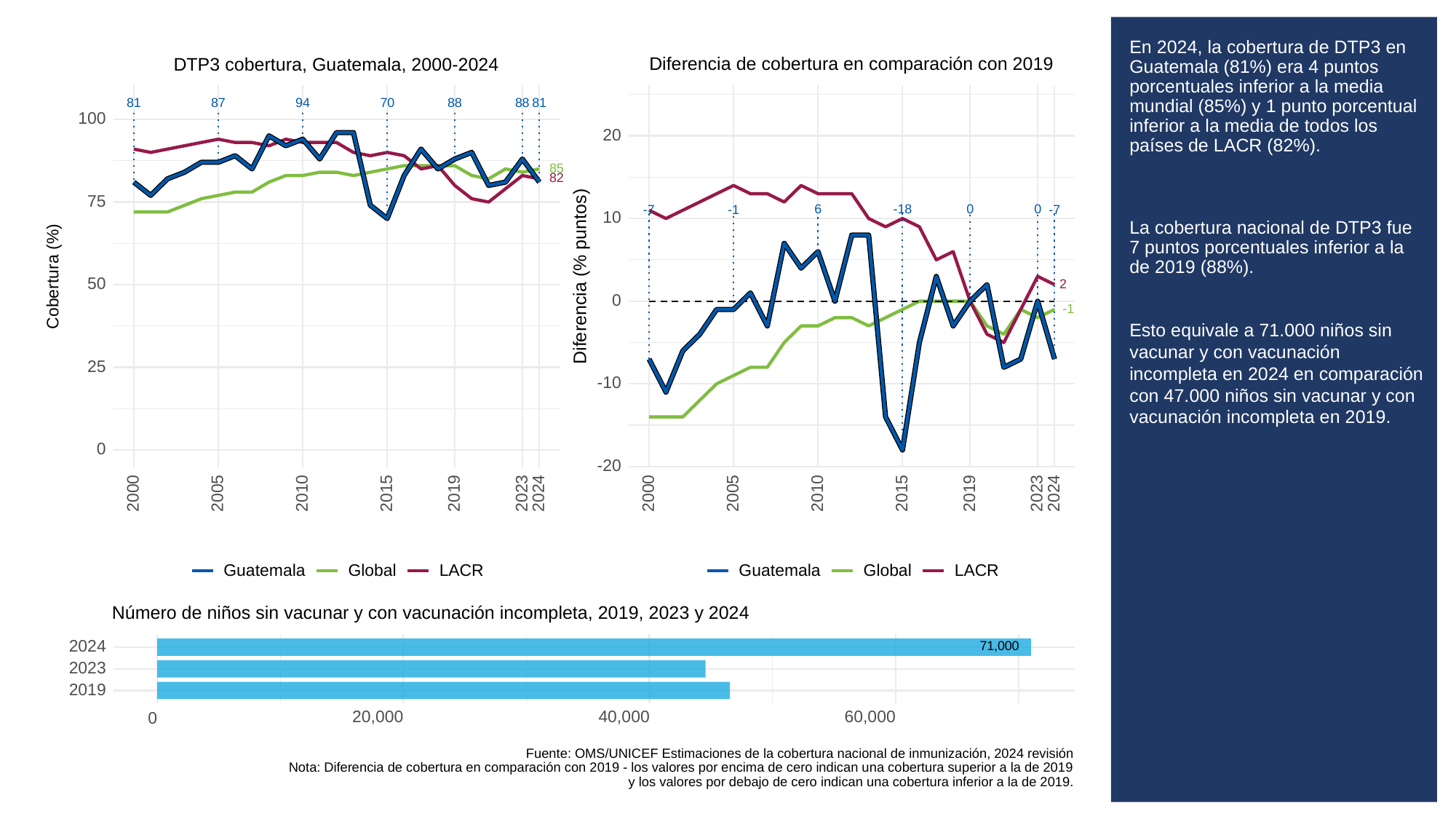

# En 2024, la cobertura de DTP3 en Guatemala (81%) era 4 puntos porcentuales inferior a la media mundial (85%) y 1 punto porcentual inferior a la media de todos los países de LACR (82%).

La cobertura nacional de DTP3 fue 7 puntos porcentuales inferior a la de 2019 (88%).

Esto equivale a 71.000 niños sin vacunar y con vacunación incompleta en 2024 en comparación con 47.000 niños sin vacunar y con vacunación incompleta en 2019.

Diferencia de cobertura en comparación con 2019
DTP3 cobertura, Guatemala, 2000-2024

81
87
94
70
88
88
81

100

20

85

82

75

6
-18
0
0
-1
-7
-7
10

Diferencia (% puntos)
Cobertura (%)
50
2

0

-1

25

-10

0

-20

2023
2023
2000
2005
2010
2015
2019
2024
2000
2005
2010
2015
2019
2024
Guatemala
Global
LACR
Guatemala
Global
LACR

Número de niños sin vacunar y con vacunación incompleta, 2019, 2023 y 2024

71,000
2024

2023

2019

20,000
40,000
60,000
0
Fuente: OMS/UNICEF Estimaciones de la cobertura nacional de inmunización, 2024 revisión
Nota: Diferencia de cobertura en comparación con 2019 - los valores por encima de cero indican una cobertura superior a la de 2019
y los valores por debajo de cero indican una cobertura inferior a la de 2019.